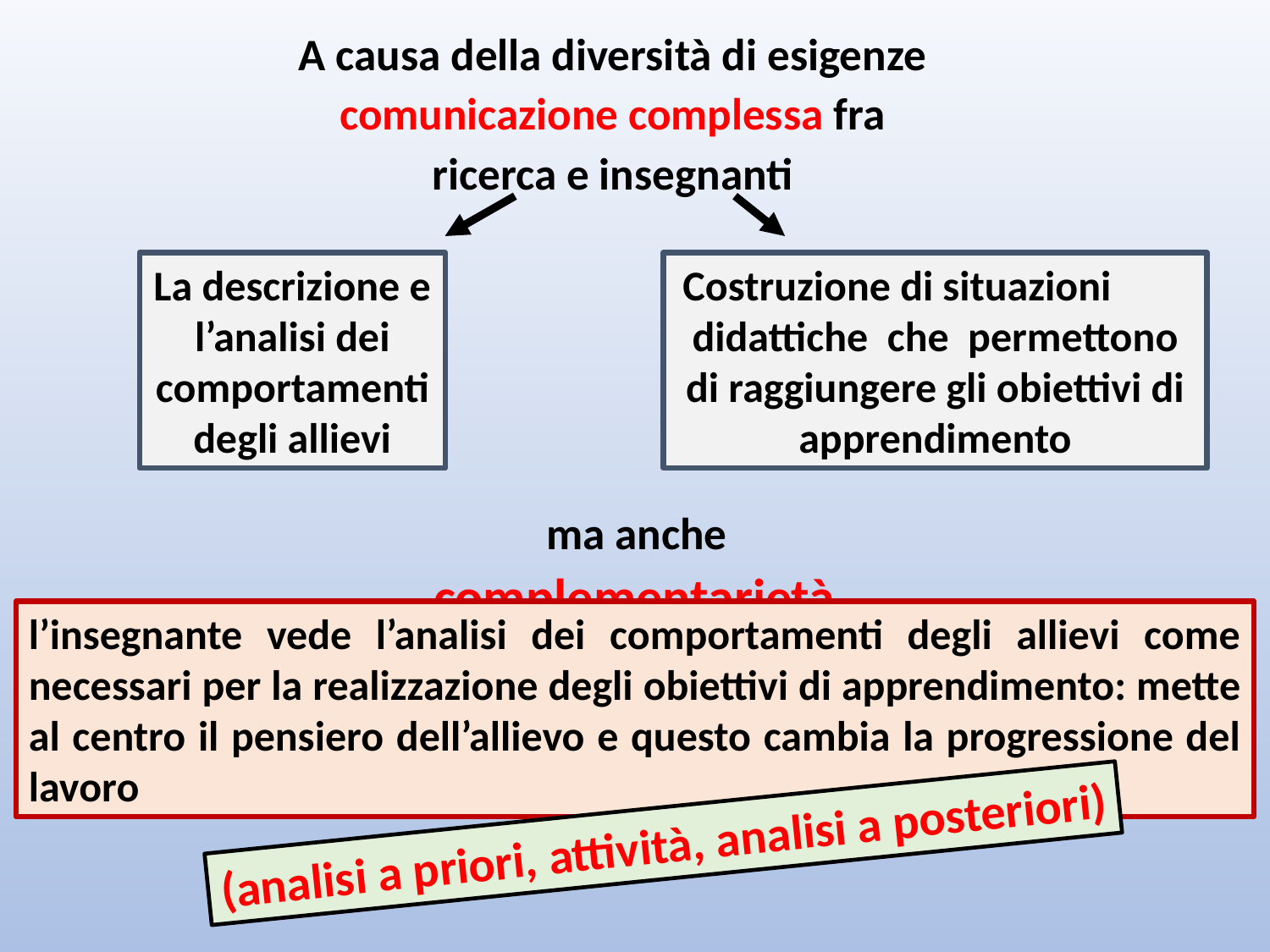

A causa della diversità di esigenze
 comunicazione complessa fra
ricerca e insegnanti

			                  ma anche
			    complementarietà

La descrizione e l’analisi dei comportamenti degli allievi
Costruzione di situazioni         didattiche  che  permettono di raggiungere gli obiettivi di apprendimento
l’insegnante vede l’analisi dei comportamenti degli allievi come necessari per la realizzazione degli obiettivi di apprendimento: mette al centro il pensiero dell’allievo e questo cambia la progressione del lavoro
(analisi a priori, attività, analisi a posteriori)